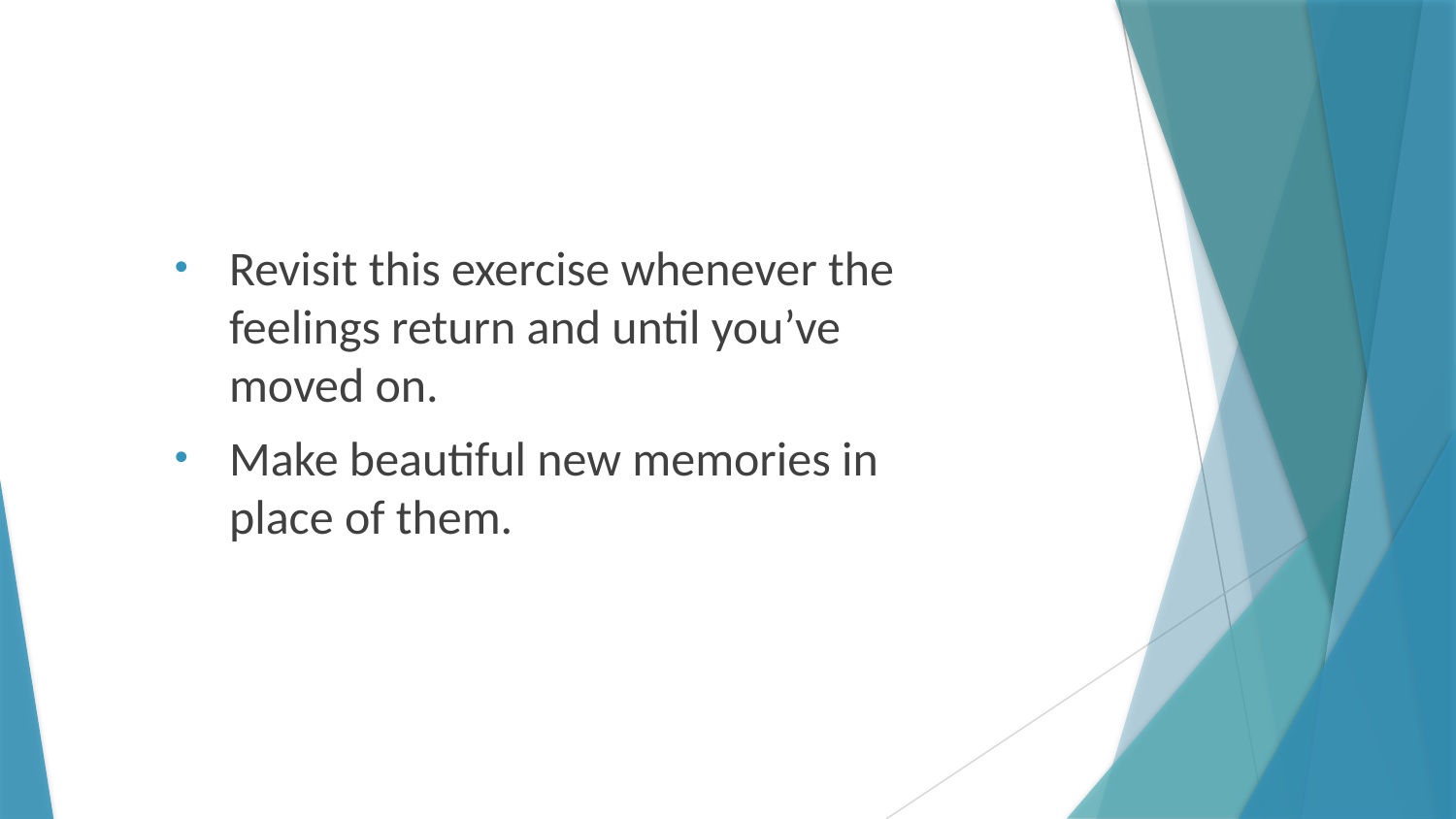

Revisit this exercise whenever the feelings return and until you’ve moved on.
Make beautiful new memories in place of them.